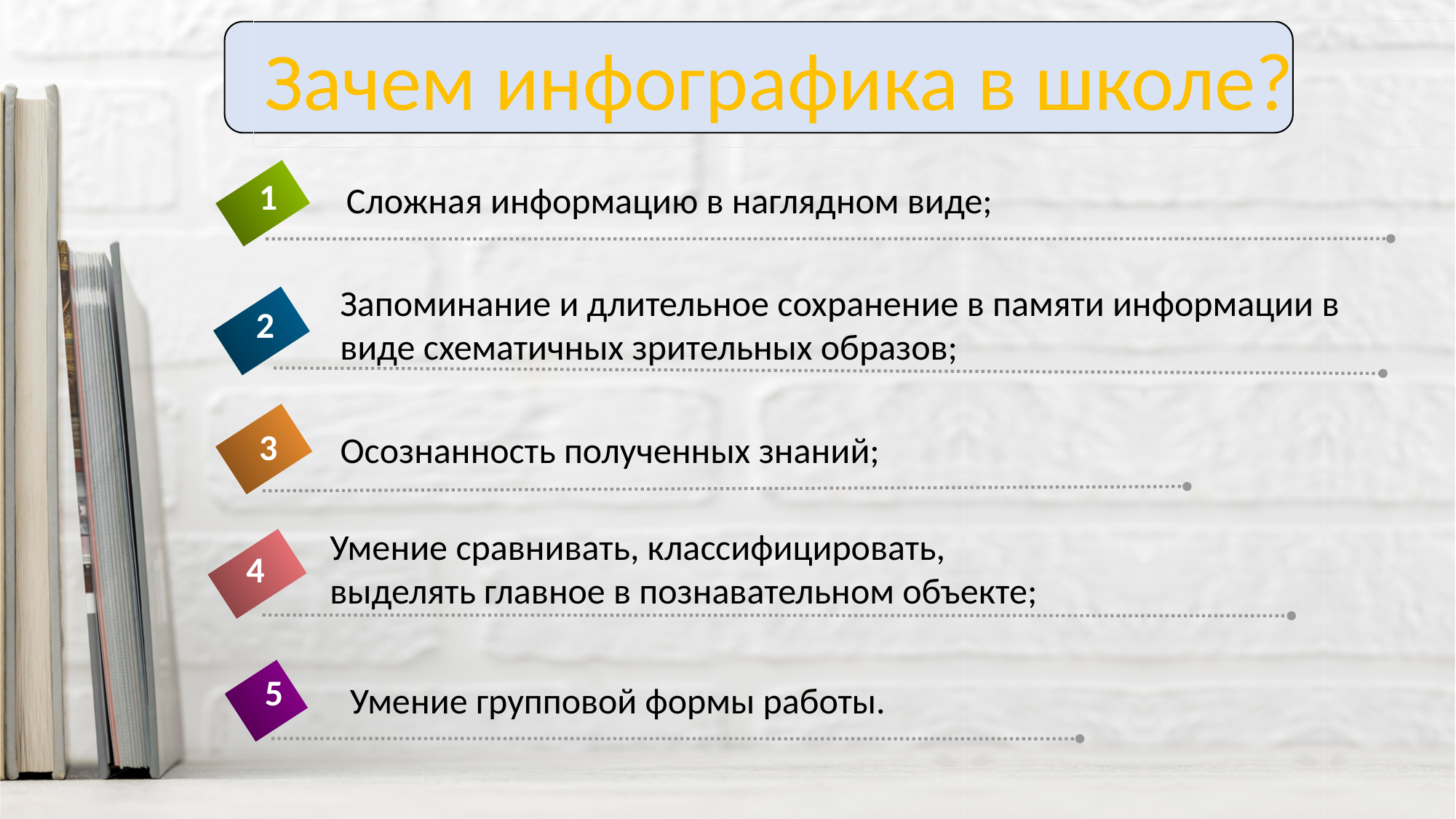

# Зачем инфографика в школе?

1

Сложная информацию в наглядном виде;

Запоминание и длительное сохранение в памяти информации в виде схематичных зрительных образов;
2

3
Осознанность полученных знаний;

Умение сравнивать, классифицировать,
выделять главное в познавательном объекте;

4

5

Умение групповой формы работы.